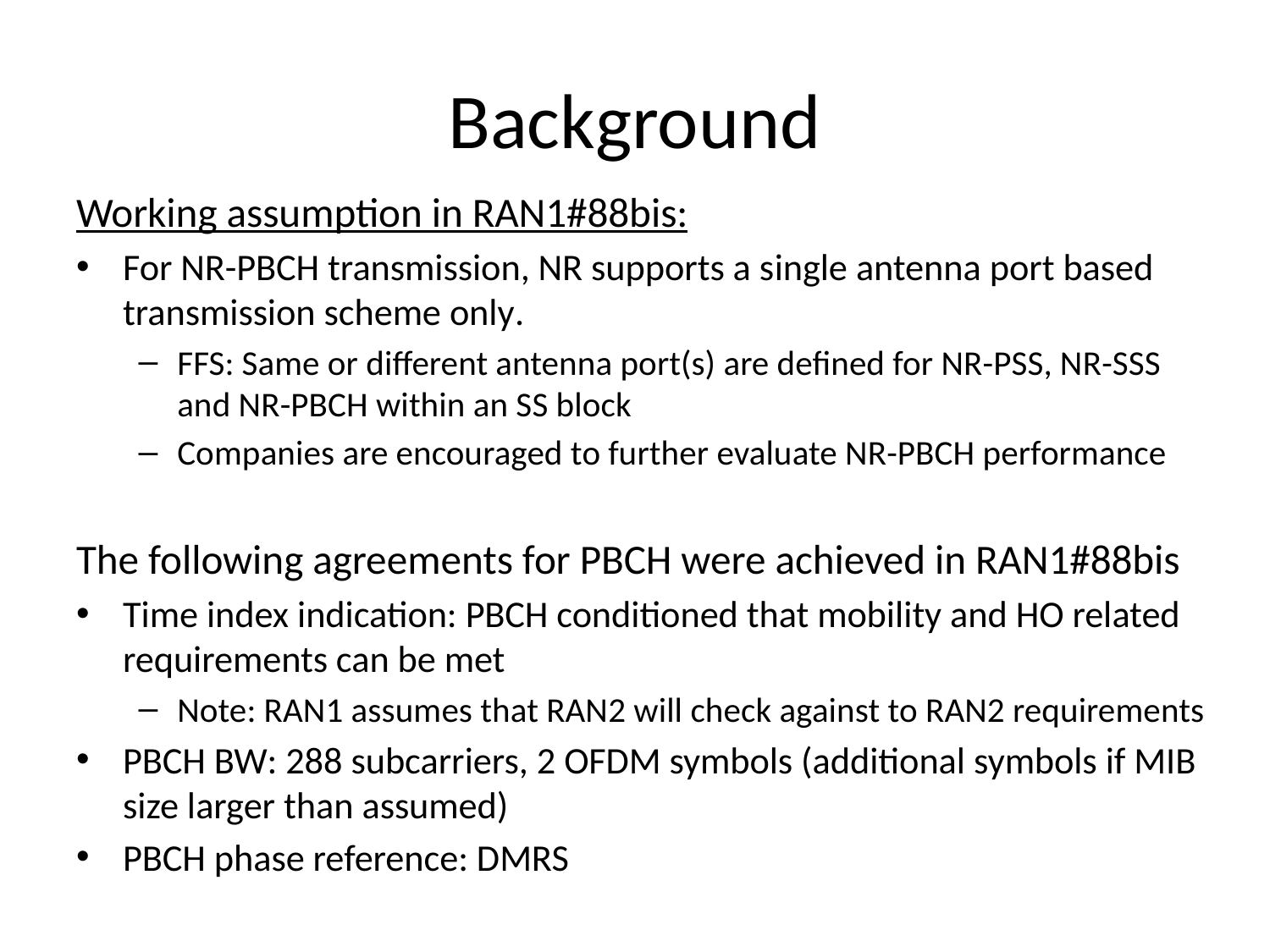

# Background
Working assumption in RAN1#88bis:
For NR-PBCH transmission, NR supports a single antenna port based transmission scheme only.
FFS: Same or different antenna port(s) are defined for NR-PSS, NR-SSS and NR-PBCH within an SS block
Companies are encouraged to further evaluate NR-PBCH performance

The following agreements for PBCH were achieved in RAN1#88bis
Time index indication: PBCH conditioned that mobility and HO related requirements can be met
Note: RAN1 assumes that RAN2 will check against to RAN2 requirements
PBCH BW: 288 subcarriers, 2 OFDM symbols (additional symbols if MIB size larger than assumed)
PBCH phase reference: DMRS